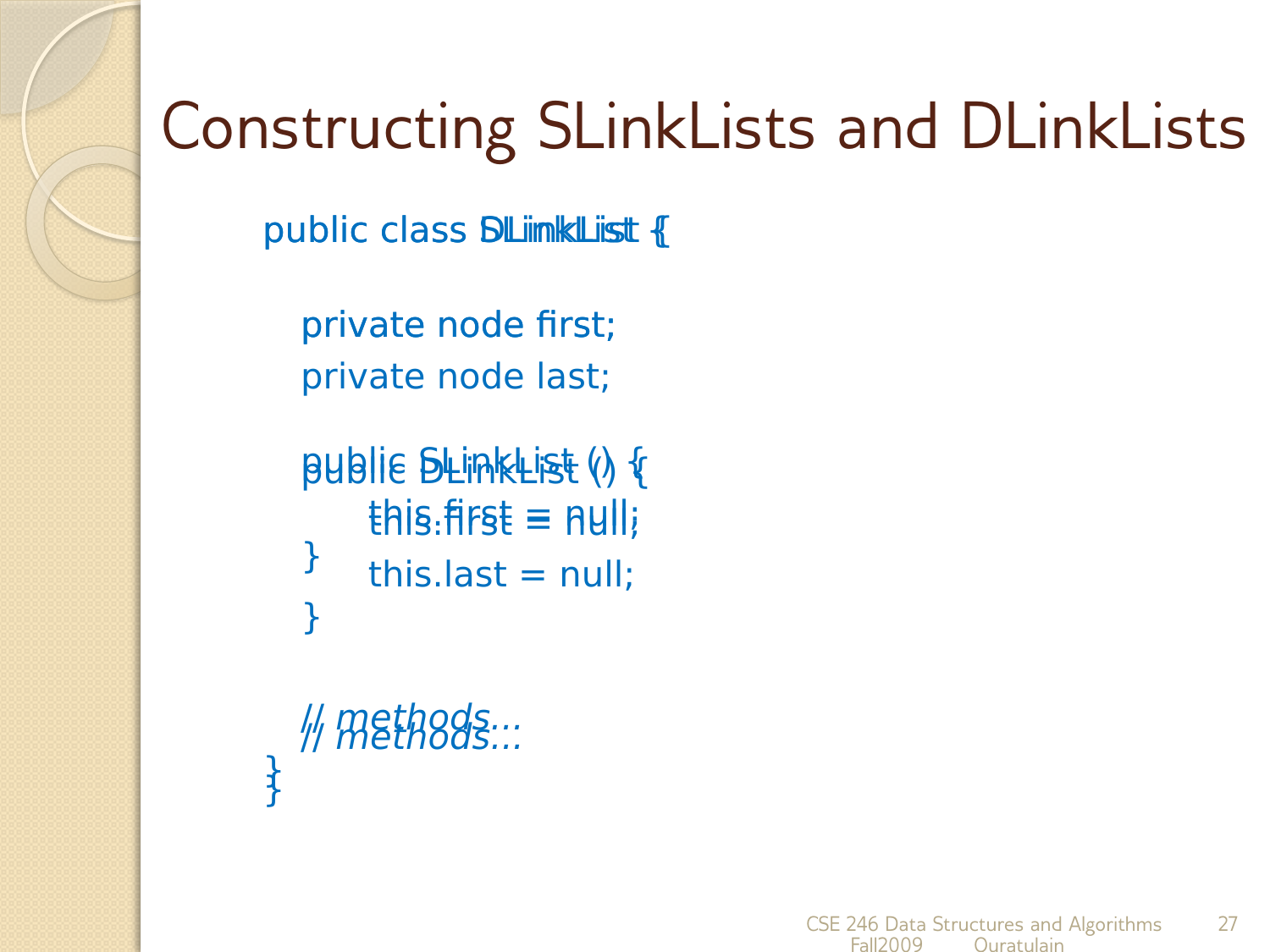

# Constructing SLinkLists and DLinkLists
public class SLinkList {
private node first;
public SLinkList () {
      this.first = null;
}

// methods...
}
public class DLinkList {
private node first;
private node last;
public DLinkList () {
      this.first = null;
      this.last = null;
}

// methods...
}
CSE 246 Data Structures and Algorithms          Fall2009        Quratulain
27